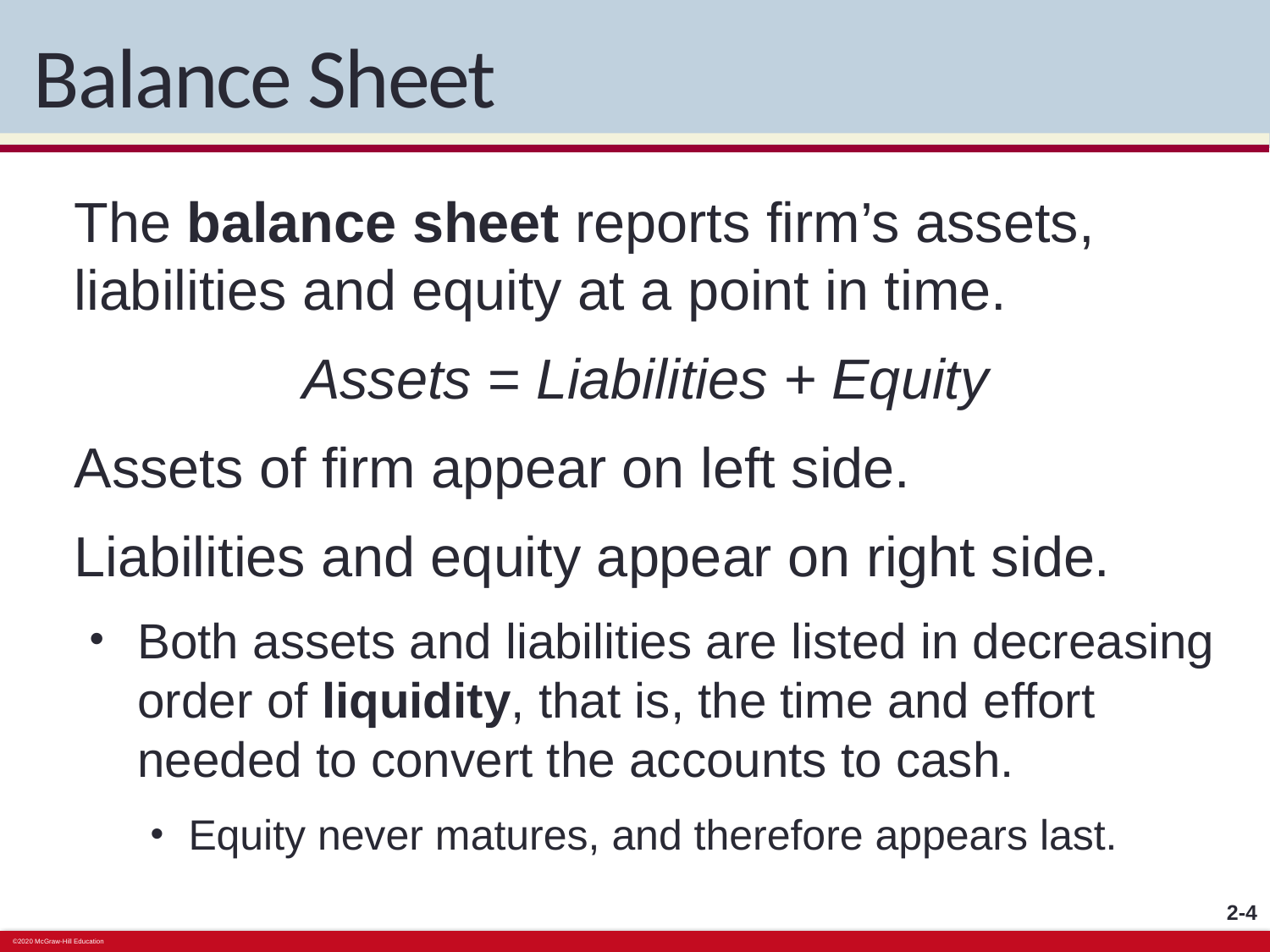

# Balance Sheet
The balance sheet reports firm’s assets, liabilities and equity at a point in time.
Assets = Liabilities + Equity
Assets of firm appear on left side.
Liabilities and equity appear on right side.
Both assets and liabilities are listed in decreasing order of liquidity, that is, the time and effort needed to convert the accounts to cash.
Equity never matures, and therefore appears last.